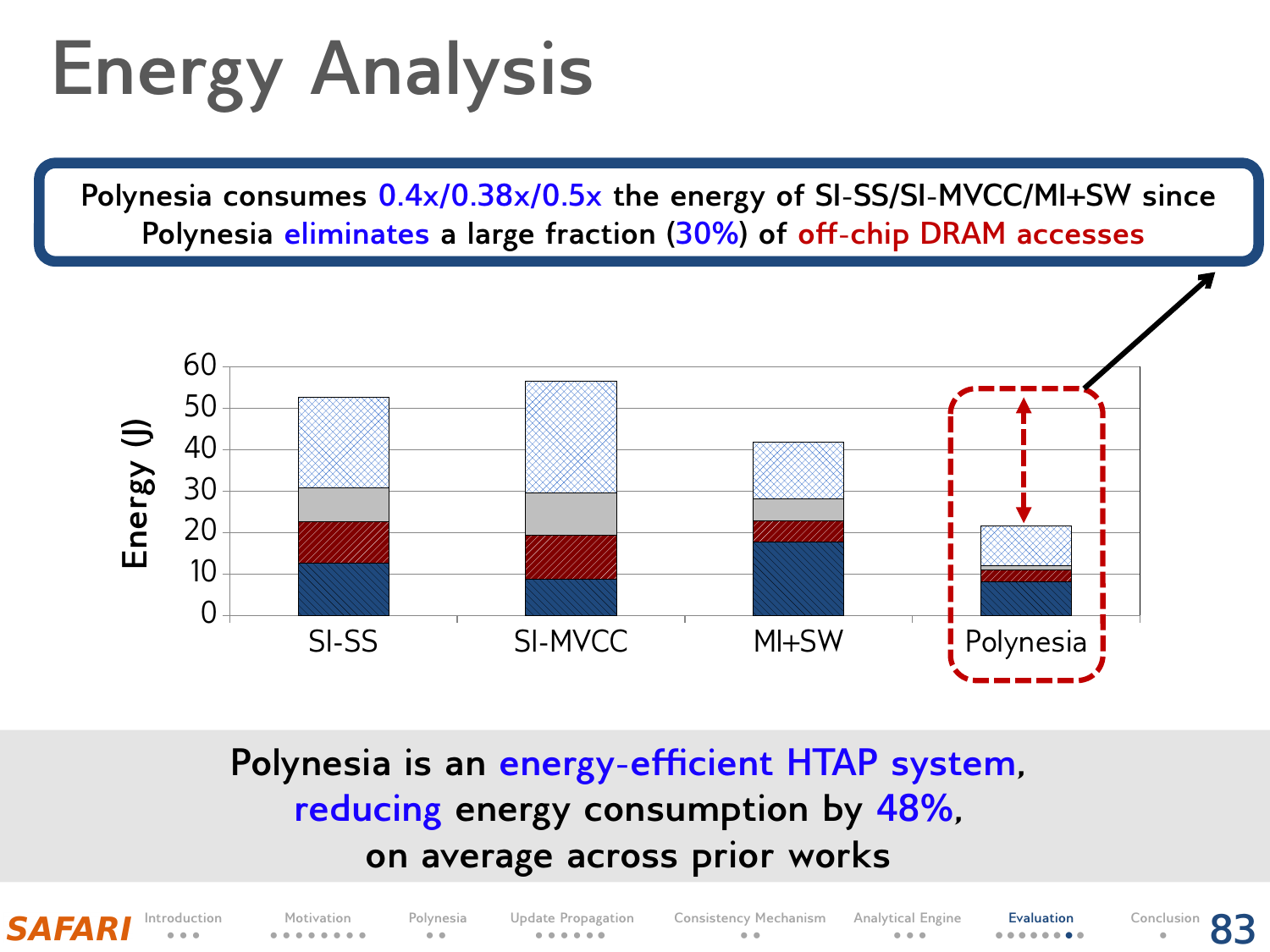

# Energy Analysis
Polynesia consumes 0.4x/0.38x/0.5x the energy of SI-SS/SI-MVCC/MI+SW since Polynesia eliminates a large fraction (30%) of off-chip DRAM accesses

### Chart

| Category | CPU | Caches | Interconnect | DRAM |
|---|---|---|---|---|
| SI-SS | 12.73138743815 | 9.91075757 | 8.2085501328 | 21.889467020799998 |
| SI-MVCC | 8.73138743815 | 10.71075757 | 10.1285501328 | 27.0094670208 |
| MI+SW | 17.73138743815 | 5.20432405 | 5.1443124336 | 13.7181664896 |
| Polynesia | 8.156438221549 | 2.8623782275 | 1.02886248672 | 9.60271654272 |
Polynesia is an energy-efficient HTAP system,
reducing energy consumption by 48%,
on average across prior works
83
| Introduction | Motivation | Polynesia | Update Propagation | Consistency Mechanism | Analytical Engine | Evaluation | Conclusion |
| --- | --- | --- | --- | --- | --- | --- | --- |
| ● ● ● | ● ● ● ● ● ● ● ● | ● ● | ● ● ● ● ● ● | ● ● | ● ● ● | ● ● ● ● ● ● ● ● | ● |